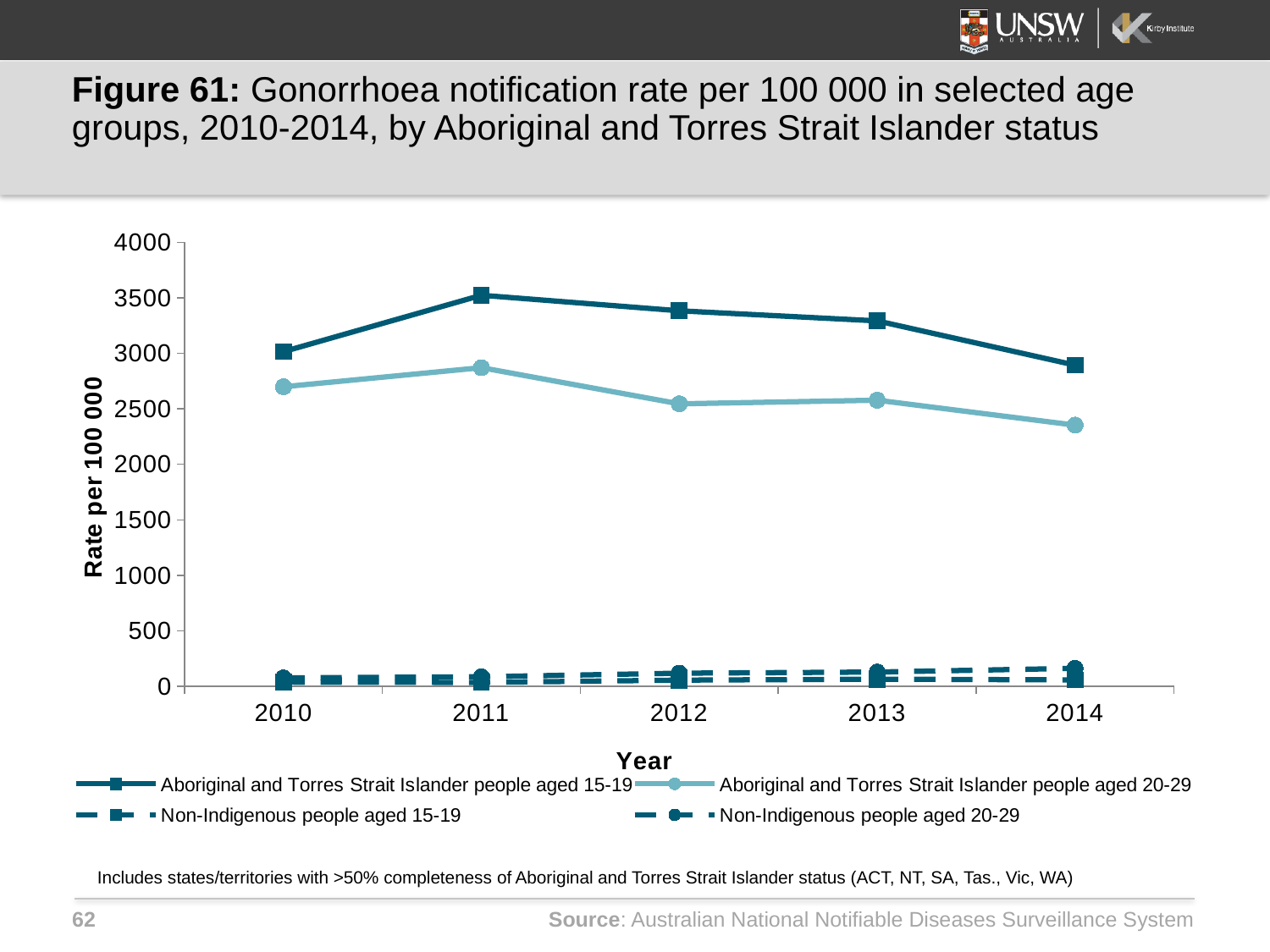

# Figure 61: Gonorrhoea notification rate per 100 000 in selected age groups, 2010-2014, by Aboriginal and Torres Strait Islander status

### Chart

| Category | Aboriginal and Torres Strait Islander people aged 15-19 | Aboriginal and Torres Strait Islander people aged 20-29 | Non-Indigenous people aged 15-19 | Non-Indigenous people aged 20-29 |
|---|---|---|---|---|
| 2010 | 3015.412842 | 2698.531738 | 37.25424 | 75.35474 |
| 2011 | 3522.874268 | 2870.57666 | 34.33427 | 85.17058 |
| 2012 | 3383.077637 | 2544.749756 | 55.05511 | 117.9301 |
| 2013 | 3292.209717 | 2577.744873 | 63.87952 | 128.1961 |
| 2014 | 2893.789551 | 2352.965332 | 57.23568 | 161.2561 |
Includes states/territories with >50% completeness of Aboriginal and Torres Strait Islander status (ACT, NT, SA, Tas., Vic, WA)
Source: Australian National Notifiable Diseases Surveillance System

62